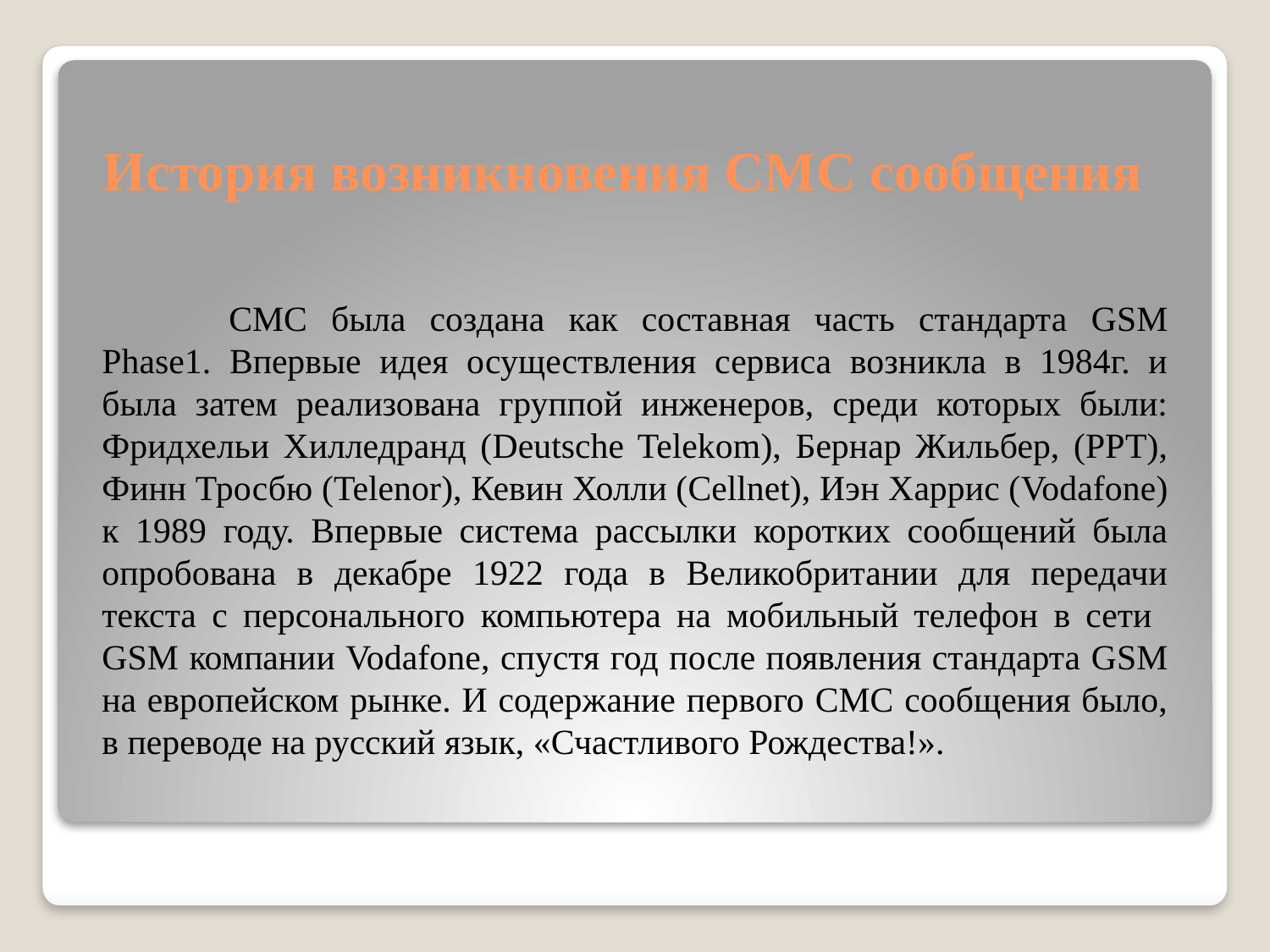

# История возникновения СМС сообщения
	СМС была создана как составная часть стандарта GSM Phase1. Впервые идея осуществления сервиса возникла в 1984г. и была затем реализована группой инженеров, среди которых были: Фридхельи Хилледранд (Deutsche Telekom), Бернар Жильбер, (РРТ), Финн Тросбю (Telenor), Кевин Холли (Cellnet), Иэн Харрис (Vodafone) к 1989 году. Впервые система рассылки коротких сообщений была опробована в декабре 1922 года в Великобритании для передачи текста с персонального компьютера на мобильный телефон в сети  GSM компании Vodafone, спустя год после появления стандарта GSM на европейском рынке. И содержание первого СМС сообщения было, в переводе на русский язык, «Счастливого Рождества!».